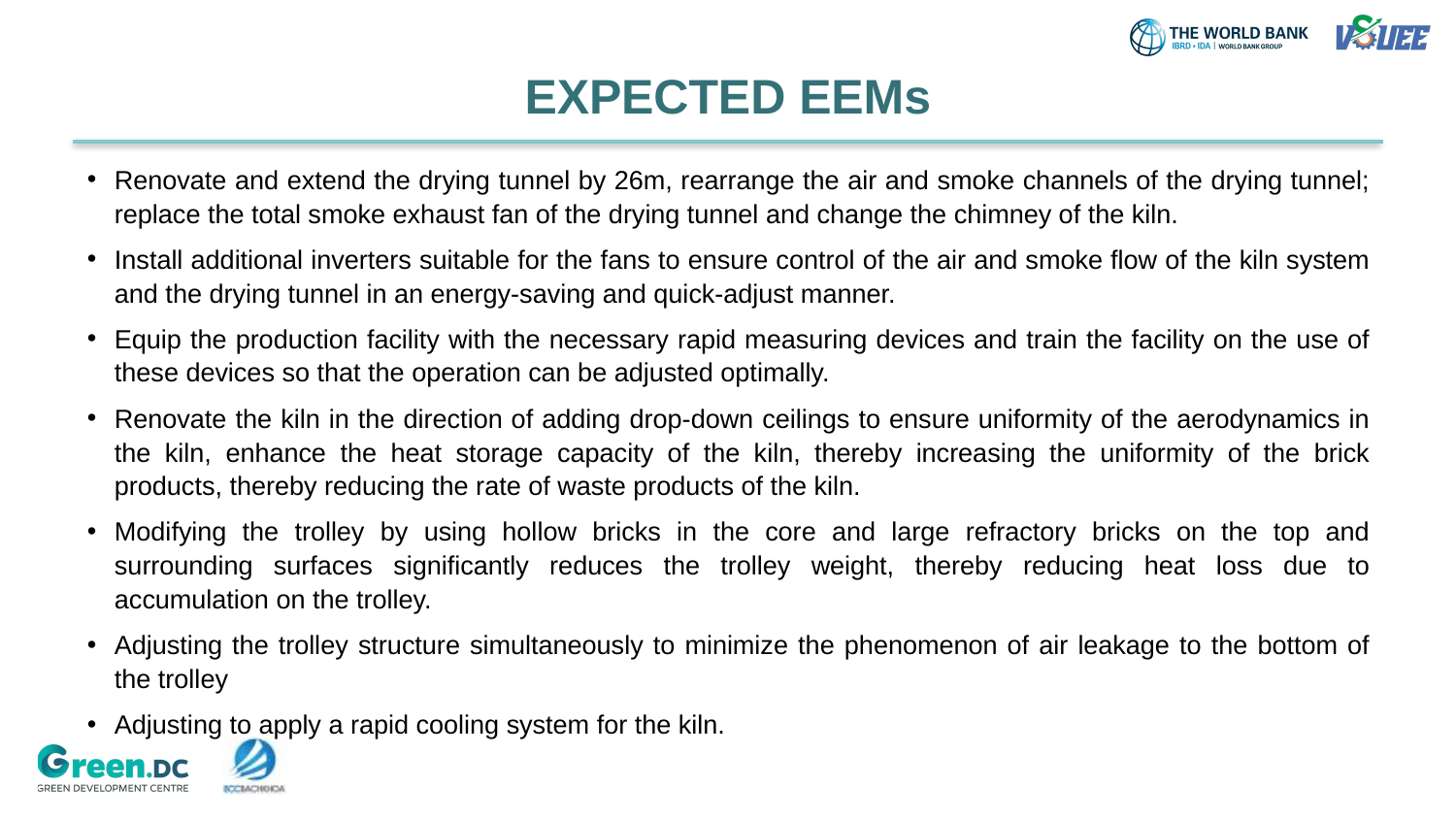

# EXPECTED EEMs
Renovate and extend the drying tunnel by 26m, rearrange the air and smoke channels of the drying tunnel; replace the total smoke exhaust fan of the drying tunnel and change the chimney of the kiln.
Install additional inverters suitable for the fans to ensure control of the air and smoke flow of the kiln system and the drying tunnel in an energy-saving and quick-adjust manner.
Equip the production facility with the necessary rapid measuring devices and train the facility on the use of these devices so that the operation can be adjusted optimally.
Renovate the kiln in the direction of adding drop-down ceilings to ensure uniformity of the aerodynamics in the kiln, enhance the heat storage capacity of the kiln, thereby increasing the uniformity of the brick products, thereby reducing the rate of waste products of the kiln.
Modifying the trolley by using hollow bricks in the core and large refractory bricks on the top and surrounding surfaces significantly reduces the trolley weight, thereby reducing heat loss due to accumulation on the trolley.
Adjusting the trolley structure simultaneously to minimize the phenomenon of air leakage to the bottom of the trolley
Adjusting to apply a rapid cooling system for the kiln.